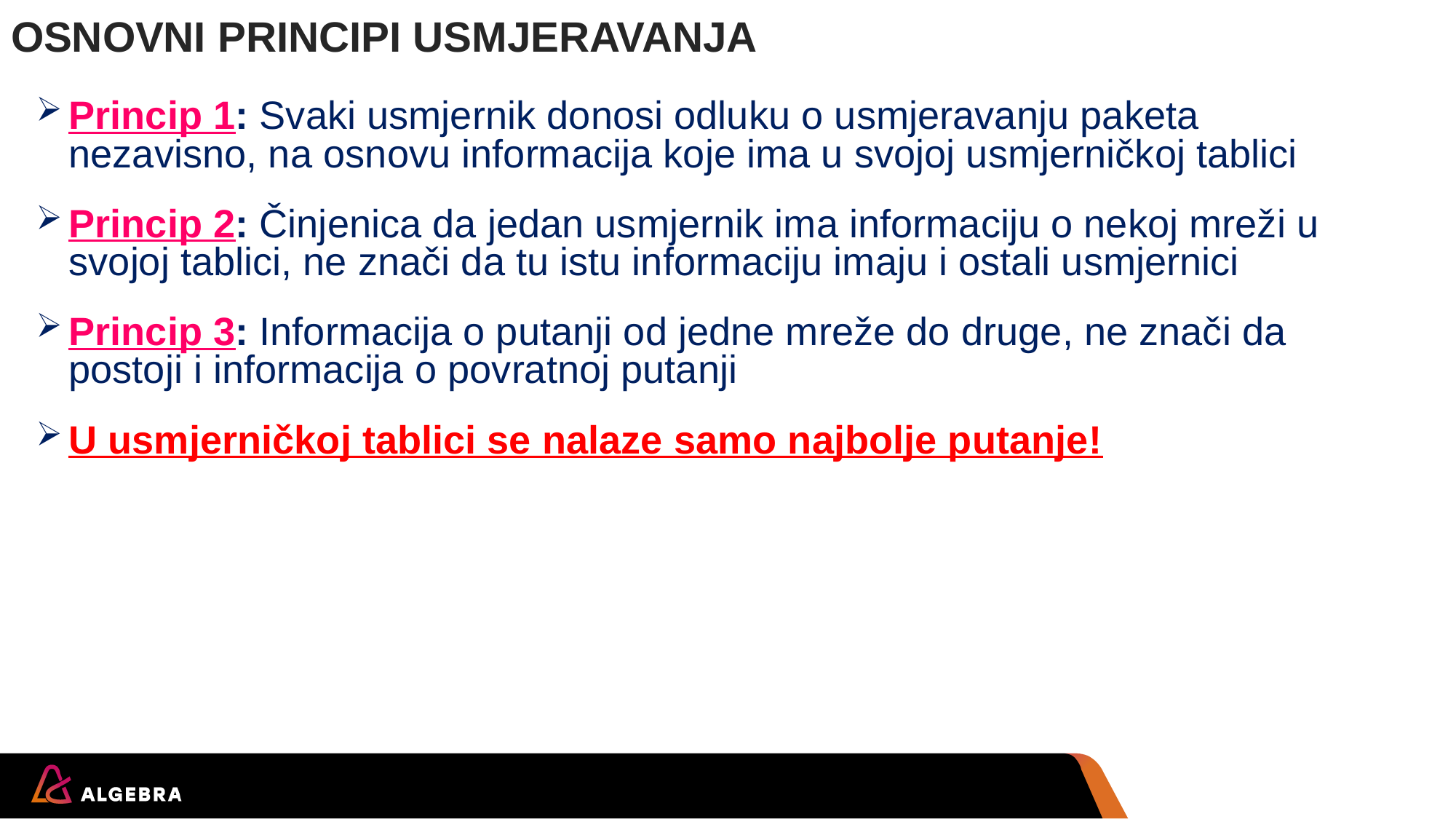

# OSNOVNI PRINCIPI USMJERAVANJA
Princip 1: Svaki usmjernik donosi odluku o usmjeravanju paketa nezavisno, na osnovu informacija koje ima u svojoj usmjerničkoj tablici

Princip 2: Činjenica da jedan usmjernik ima informaciju o nekoj mreži u svojoj tablici, ne znači da tu istu informaciju imaju i ostali usmjernici

Princip 3: Informacija o putanji od jedne mreže do druge, ne znači da postoji i informacija o povratnoj putanji

U usmjerničkoj tablici se nalaze samo najbolje putanje!